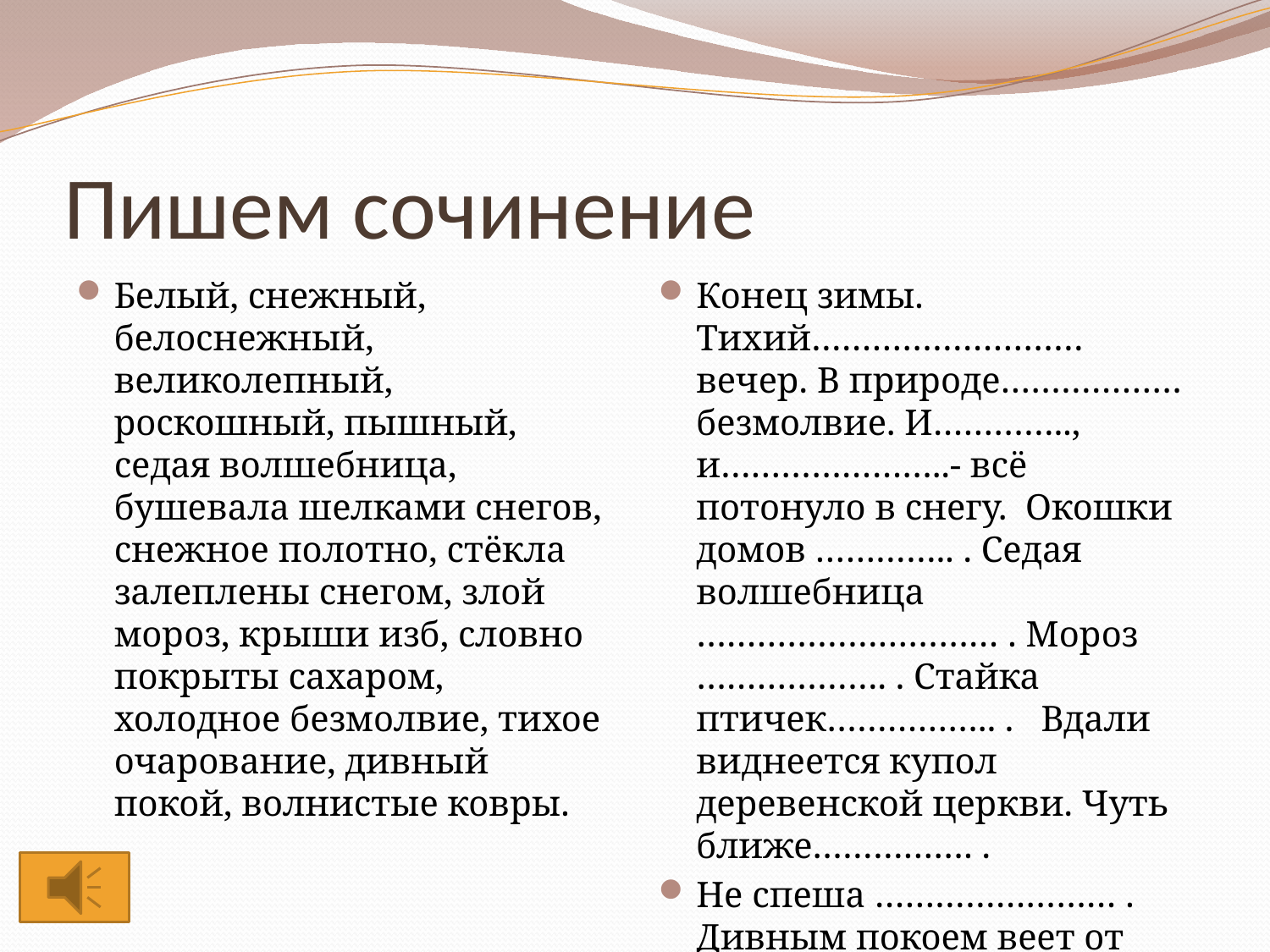

# Пишем сочинение
Белый, снежный, белоснежный, великолепный, роскошный, пышный, седая волшебница, бушевала шелками снегов, снежное полотно, стёкла залеплены снегом, злой мороз, крыши изб, словно покрыты сахаром, холодное безмолвие, тихое очарование, дивный покой, волнистые ковры.
Конец зимы. Тихий……………………… вечер. В природе………………безмолвие. И………….., и…………………..- всё потонуло в снегу.  Окошки домов ………….. . Седая волшебница ………………………… . Мороз ………………. . Стайка птичек…………….. .   Вдали виднеется купол деревенской церкви. Чуть ближе……………. .
Не спеша …………………… . Дивным покоем веет от этой картины. Мной овладело……. .